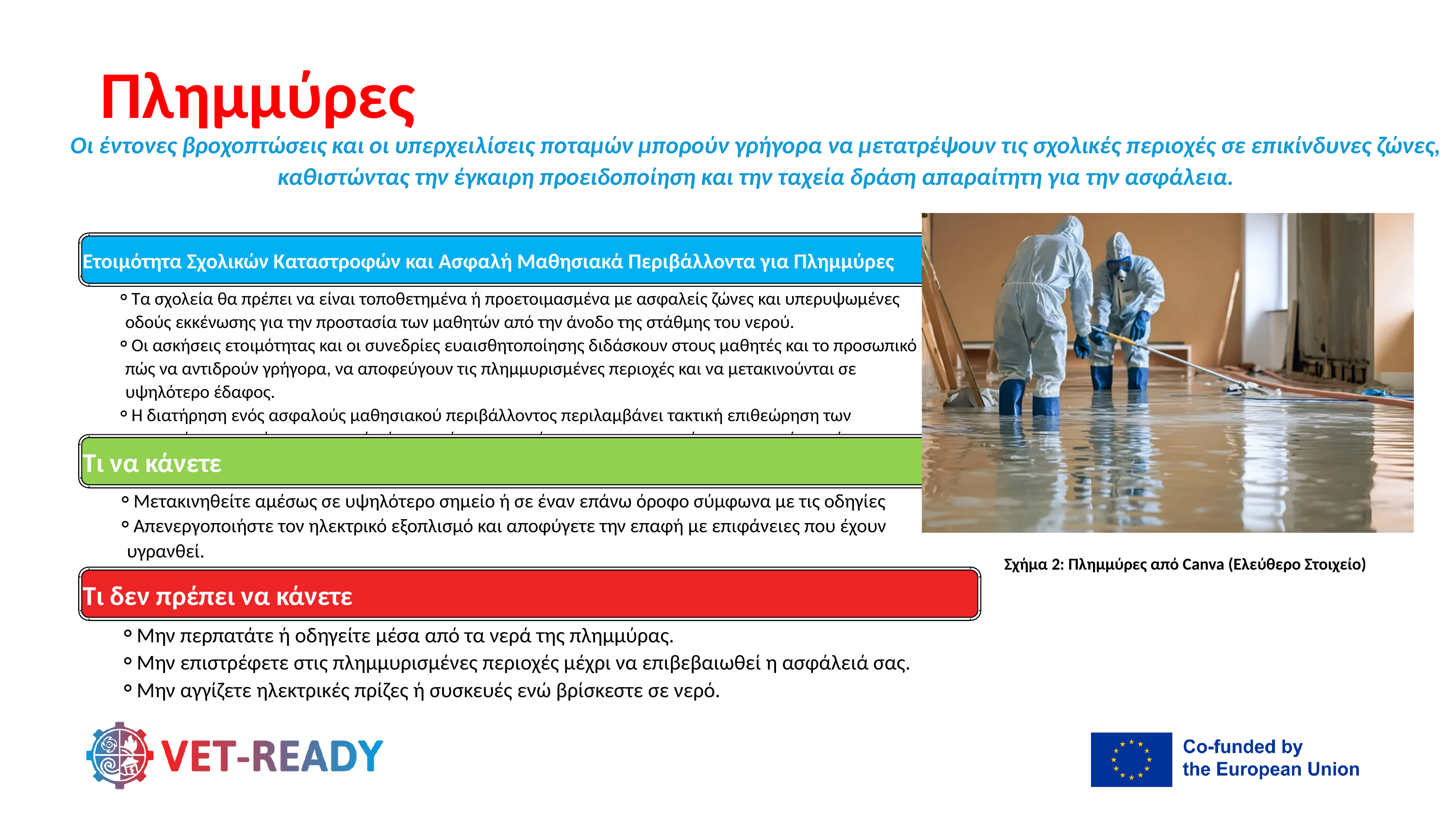

Πλημμύρες
Οι έντονες βροχοπτώσεις και οι υπερχειλίσεις ποταμών μπορούν γρήγορα να μετατρέψουν τις σχολικές περιοχές σε επικίνδυνες ζώνες, καθιστώντας την έγκαιρη προειδοποίηση και την ταχεία δράση απαραίτητη για την ασφάλεια.

Ετοιμότητα Σχολικών Καταστροφών και Ασφαλή Μαθησιακά Περιβάλλοντα για Πλημμύρες
Τα σχολεία θα πρέπει να είναι τοποθετημένα ή προετοιμασμένα με ασφαλείς ζώνες και υπερυψωμένες οδούς εκκένωσης για την προστασία των μαθητών από την άνοδο της στάθμης του νερού.
Οι ασκήσεις ετοιμότητας και οι συνεδρίες ευαισθητοποίησης διδάσκουν στους μαθητές και το προσωπικό πώς να αντιδρούν γρήγορα, να αποφεύγουν τις πλημμυρισμένες περιοχές και να μετακινούνται σε υψηλότερο έδαφος.
Η διατήρηση ενός ασφαλούς μαθησιακού περιβάλλοντος περιλαμβάνει τακτική επιθεώρηση των συστημάτων αποχέτευσης, σαφή σήμανση έκτακτης ανάγκης και συντονισμό με τις τοπικές αρχές για έγκαιρες ειδοποιήσεις.

Τι να κάνετε
Μετακινηθείτε αμέσως σε υψηλότερο σημείο ή σε έναν επάνω όροφο σύμφωνα με τις οδηγίες
Aπενεργοποιήστε τον ηλεκτρικό εξοπλισμό και αποφύγετε την επαφή με επιφάνειες που έχουν υγρανθεί.
Ακολουθήστε τις οδηγίες των δασκάλων και μείνετε ενωμένοι ως ομάδα.
Σχήμα 2: Πλημμύρες από Canva (Ελεύθερο Στοιχείο)

Τι δεν πρέπει να κάνετε
Μην περπατάτε ή οδηγείτε μέσα από τα νερά της πλημμύρας.
Μην επιστρέφετε στις πλημμυρισμένες περιοχές μέχρι να επιβεβαιωθεί η ασφάλειά σας.
Μην αγγίζετε ηλεκτρικές πρίζες ή συσκευές ενώ βρίσκεστε σε νερό.